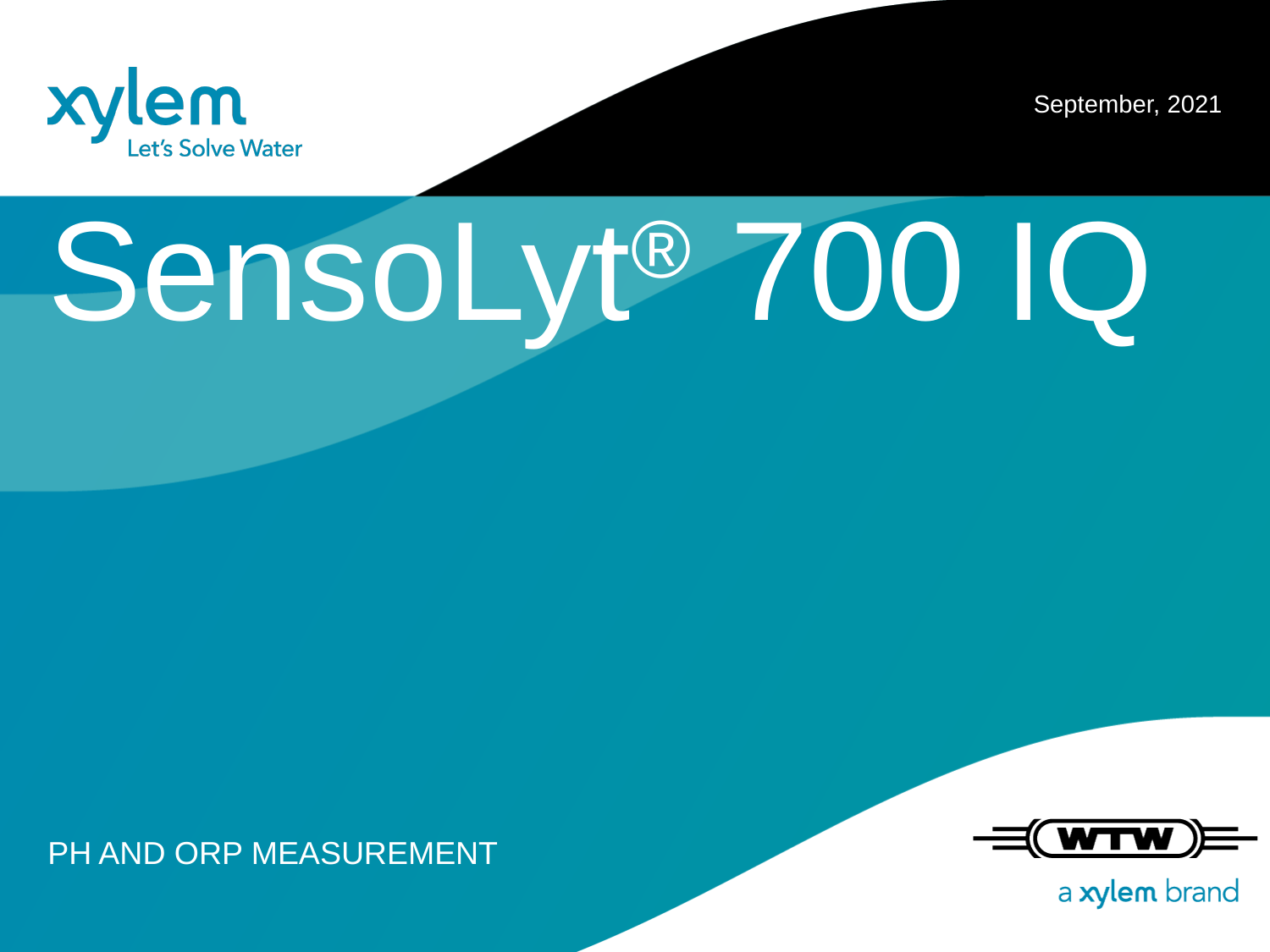

September, 2021
# SensoLyt® 700 IQ
pH and ORP measurement